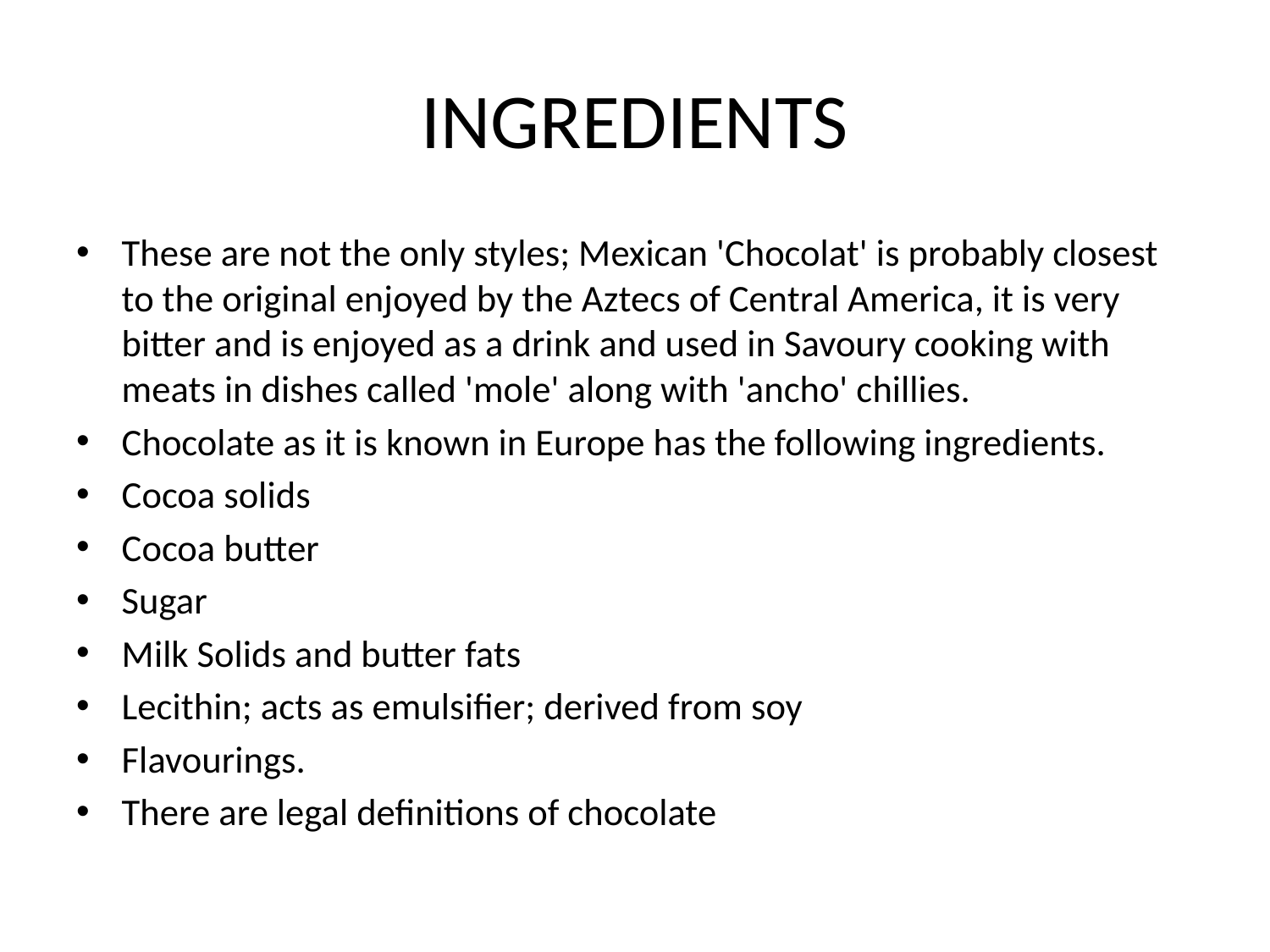

# INGREDIENTS
These are not the only styles; Mexican 'Chocolat' is probably closest to the original enjoyed by the Aztecs of Central America, it is very bitter and is enjoyed as a drink and used in Savoury cooking with meats in dishes called 'mole' along with 'ancho' chillies.
Chocolate as it is known in Europe has the following ingredients.
Cocoa solids
Cocoa butter
Sugar
Milk Solids and butter fats
Lecithin; acts as emulsifier; derived from soy
Flavourings.
There are legal definitions of chocolate